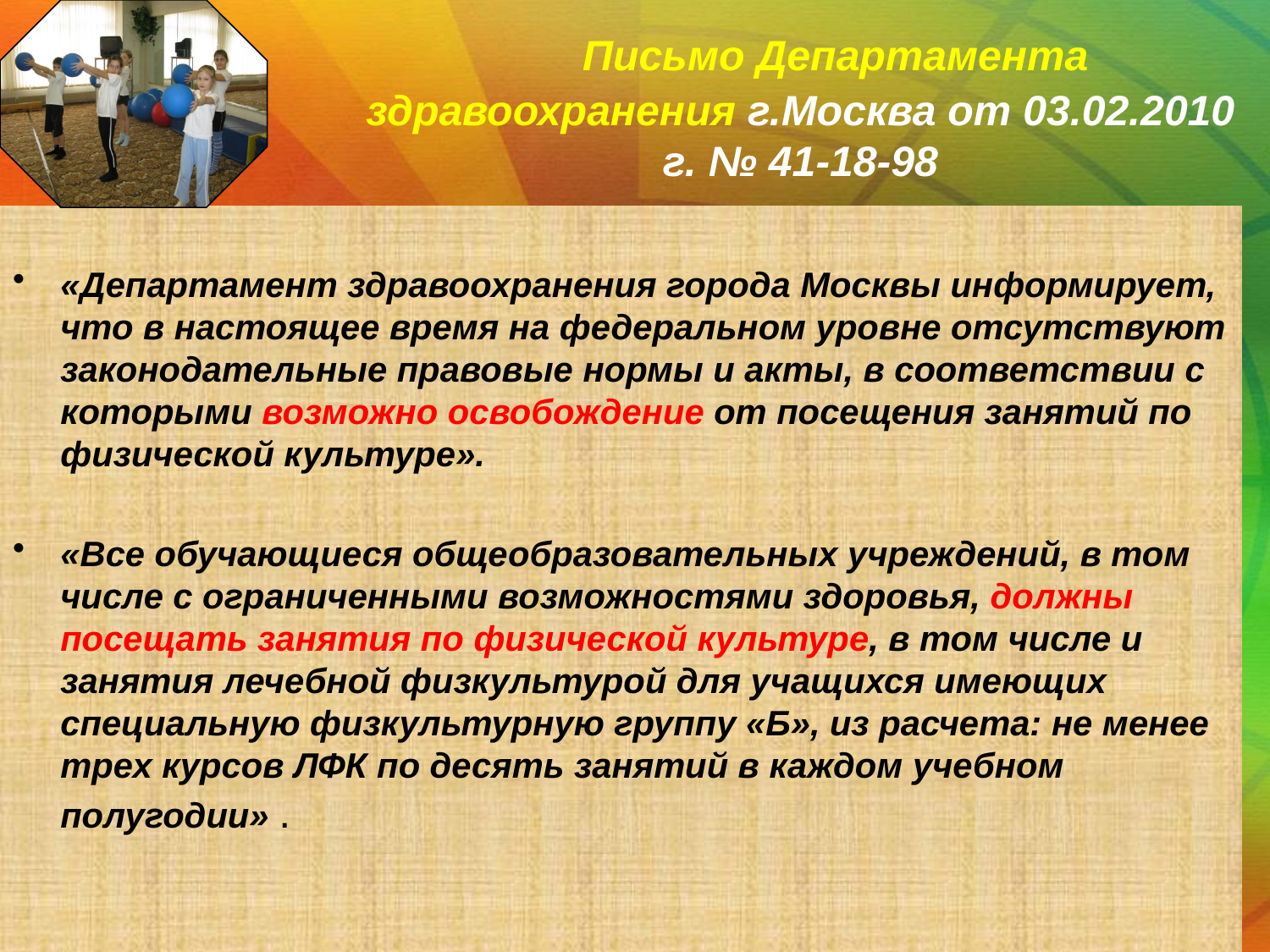

Письмо Департамента здравоохранения г.Москва от 03.02.2010 г. № 41-18-98

«Департамент здравоохранения города Москвы информирует, что в настоящее время на федеральном уровне отсутствуют законодательные правовые нормы и акты, в соответствии с которыми возможно освобождение от посещения занятий по физической культуре».

«Все обучающиеся общеобразовательных учреждений, в том числе с ограниченными возможностями здоровья, должны посещать занятия по физической культуре, в том числе и занятия лечебной физкультурой для учащихся имеющих специальную физкультурную группу «Б», из расчета: не менее трех курсов ЛФК по десять занятий в каждом учебном полугодии» .